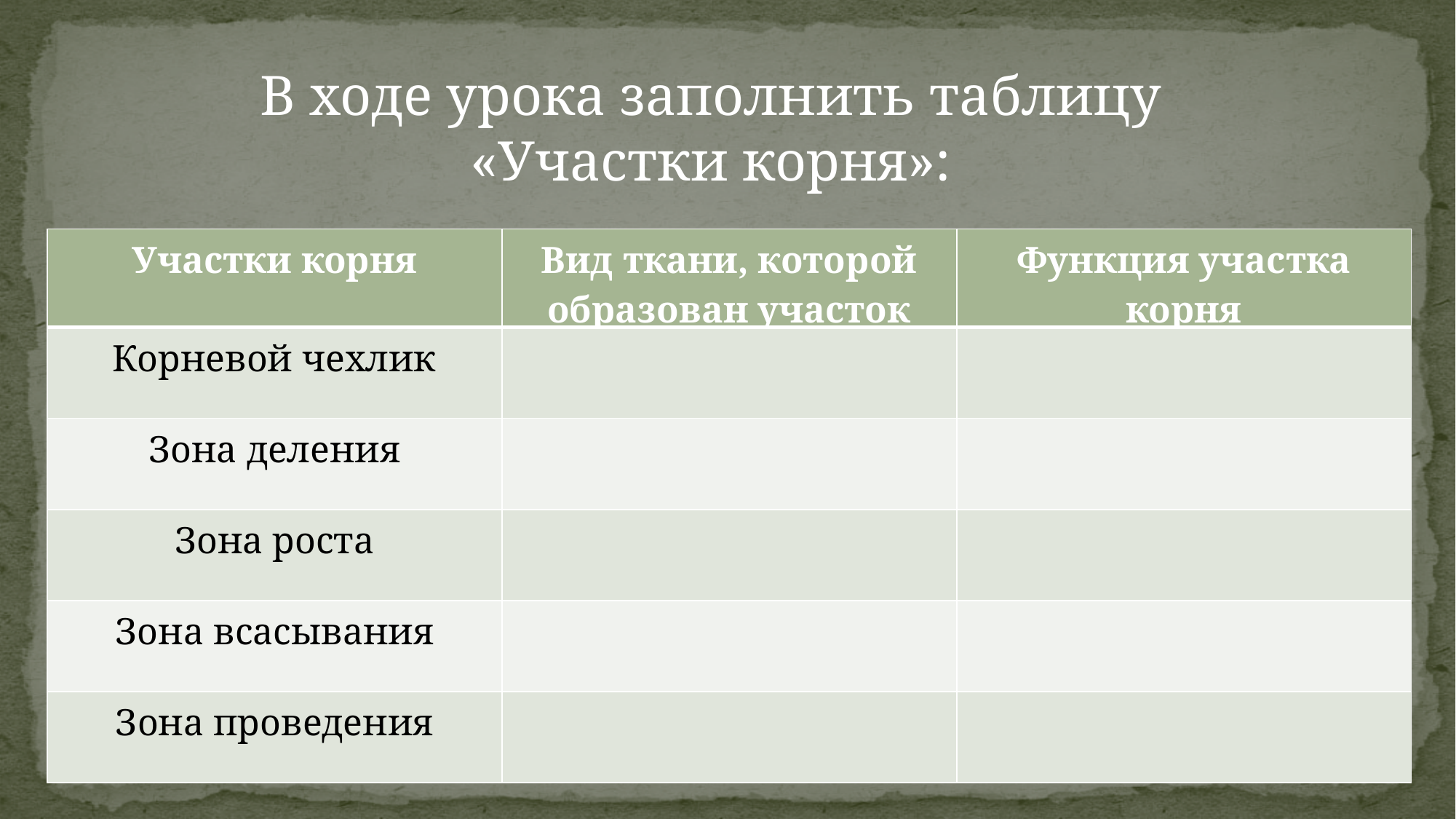

В ходе урока заполнить таблицу «Участки корня»:
| Участки корня | Вид ткани, которой образован участок | Функция участка корня |
| --- | --- | --- |
| Корневой чехлик |  |  |
| Зона деления |  |  |
| Зона роста |  |  |
| Зона всасывания |  |  |
| Зона проведения |  |  |